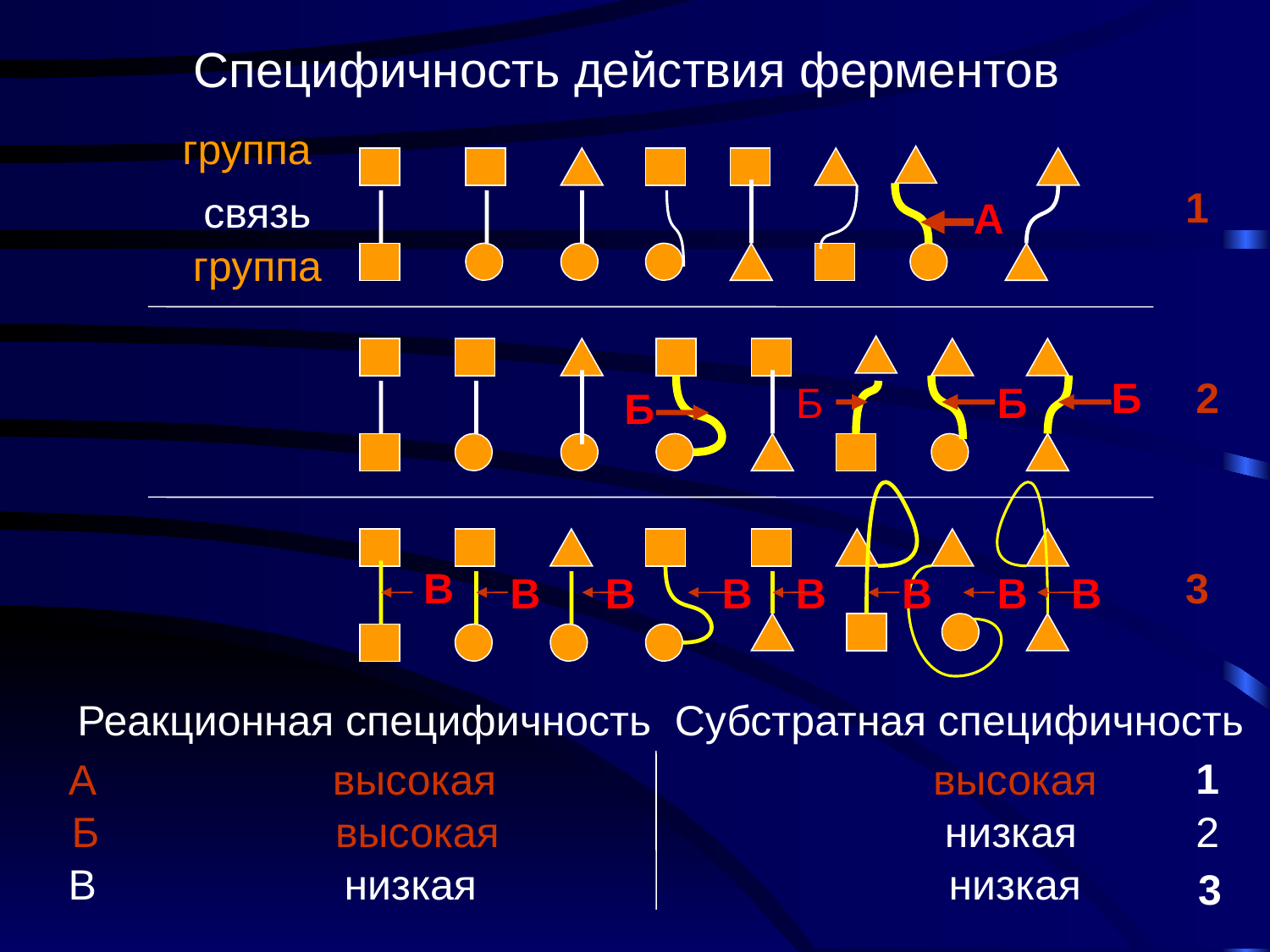

Специфичность действия ферментов
группа

1
связь

А

группа

Б
2

Б
Б
Б

В
3
В
В
В
В
В
В

В

Реакционная специфичность  Субстратная специфичность
1
 А                    высокая                                     высокая

2
Б                    высокая                                          низкая
В                     низкая                                        низкая
3